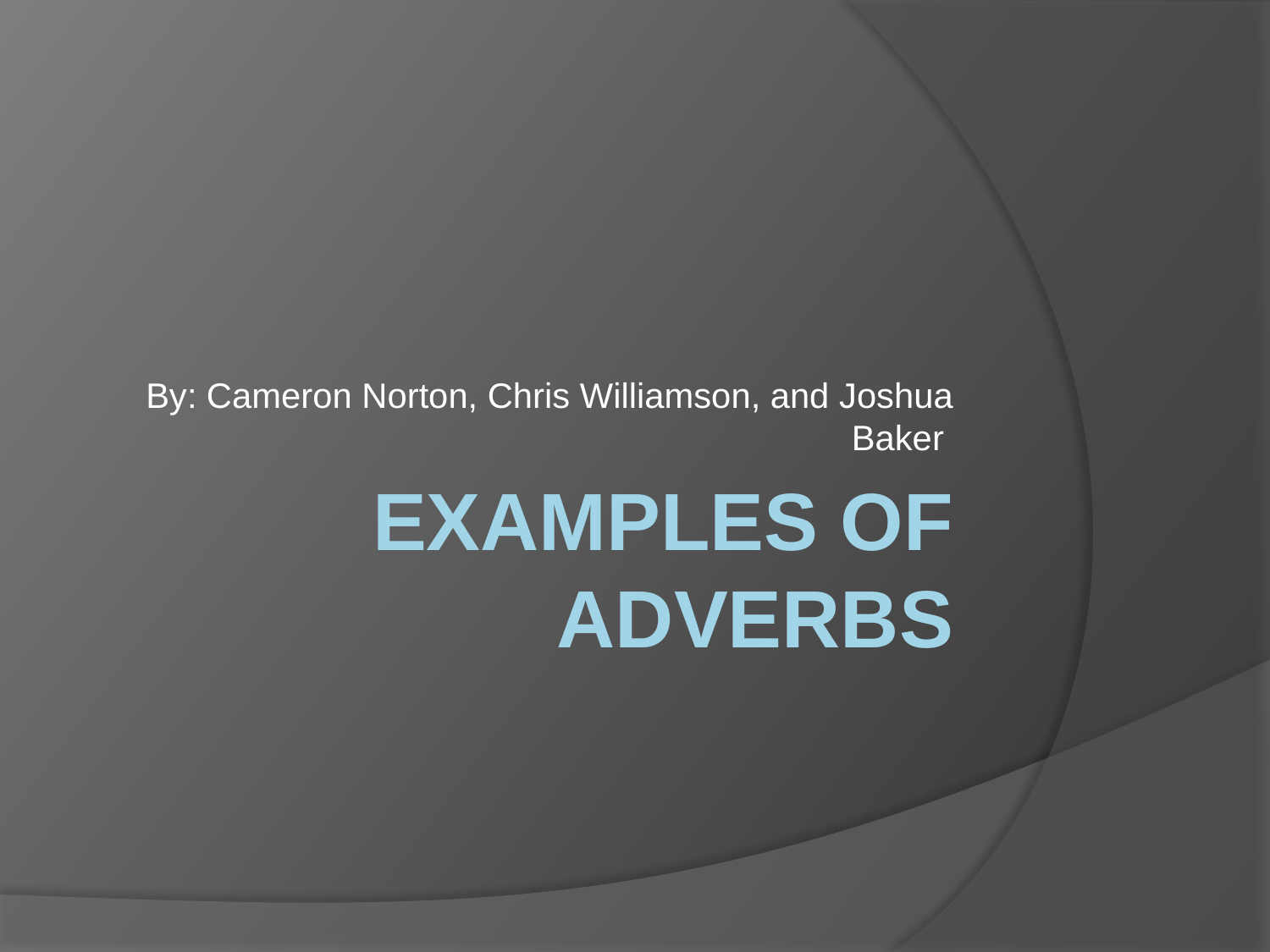

By: Cameron Norton, Chris Williamson, and Joshua Baker
# Examples of Adverbs